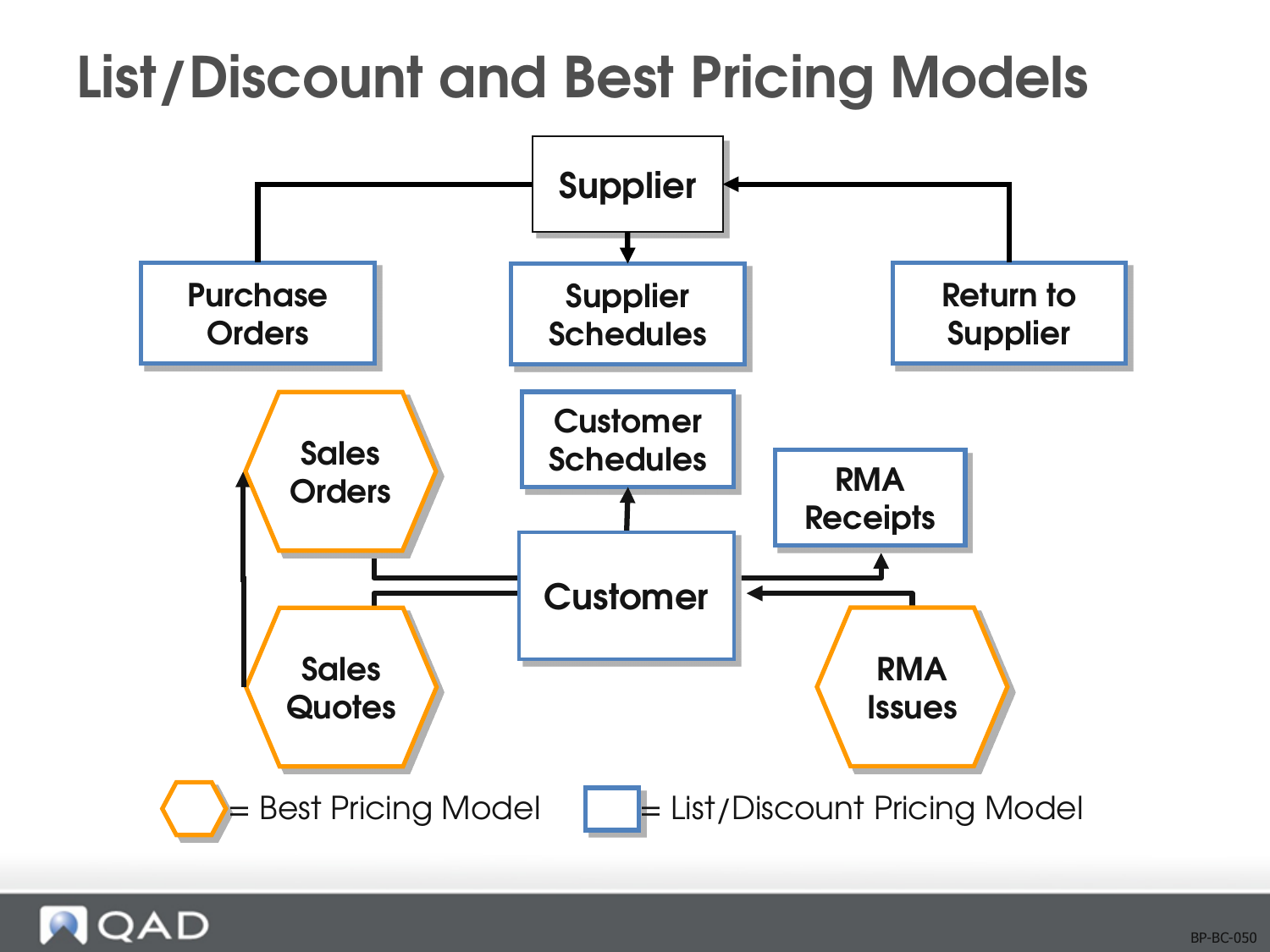

# List/Discount and Best Pricing Models
Supplier
Purchase
Orders
Return to
Supplier
Supplier
Schedules
Customer Schedules
Sales Orders
RMA Receipts
Customer

RMA Issues
Sales Quotes
= Best Pricing Model
= List/Discount Pricing Model

BP-BC-050